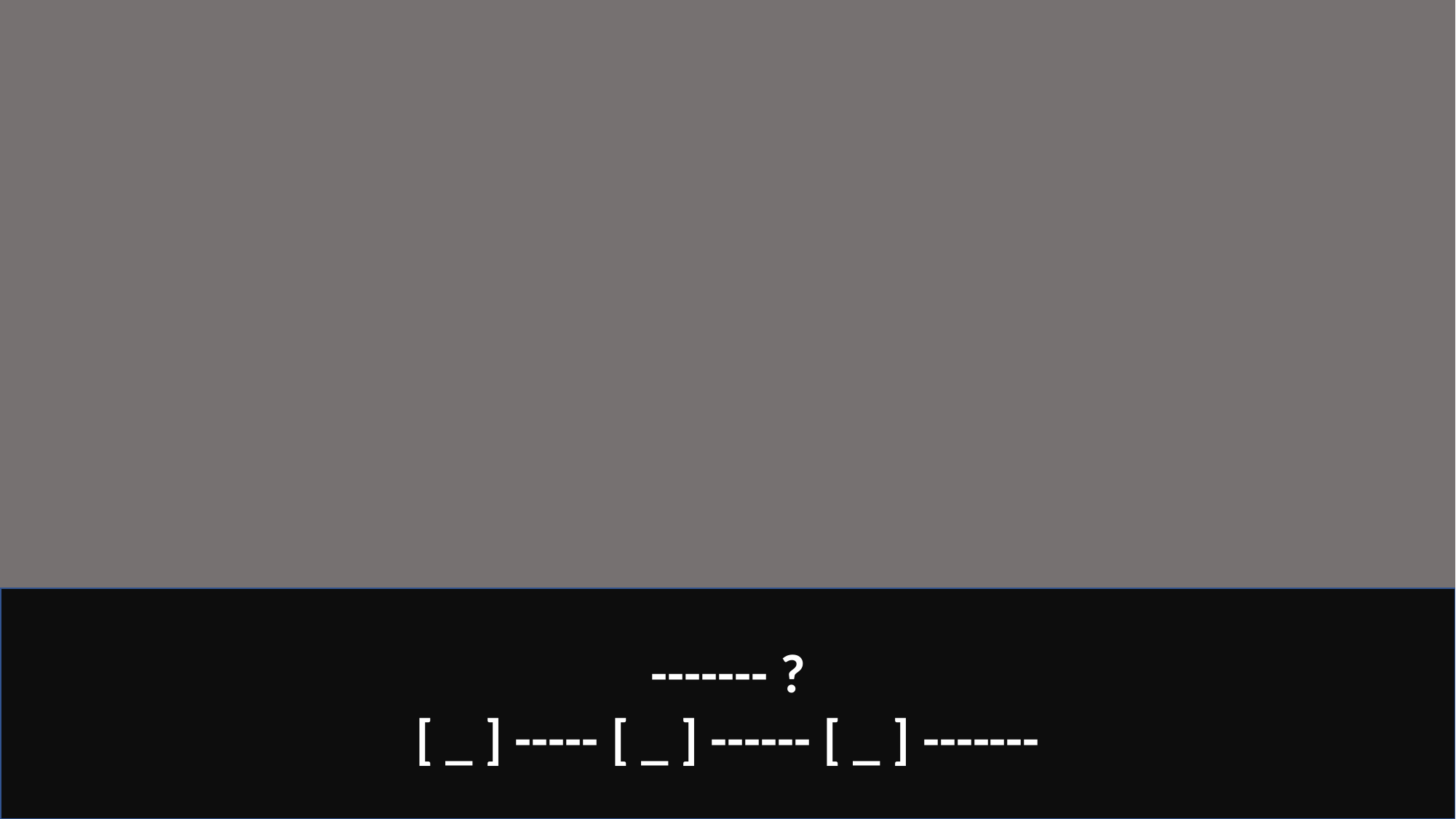

------- ?
[ _ ] ----- [ _ ] ------ [ _ ] -------